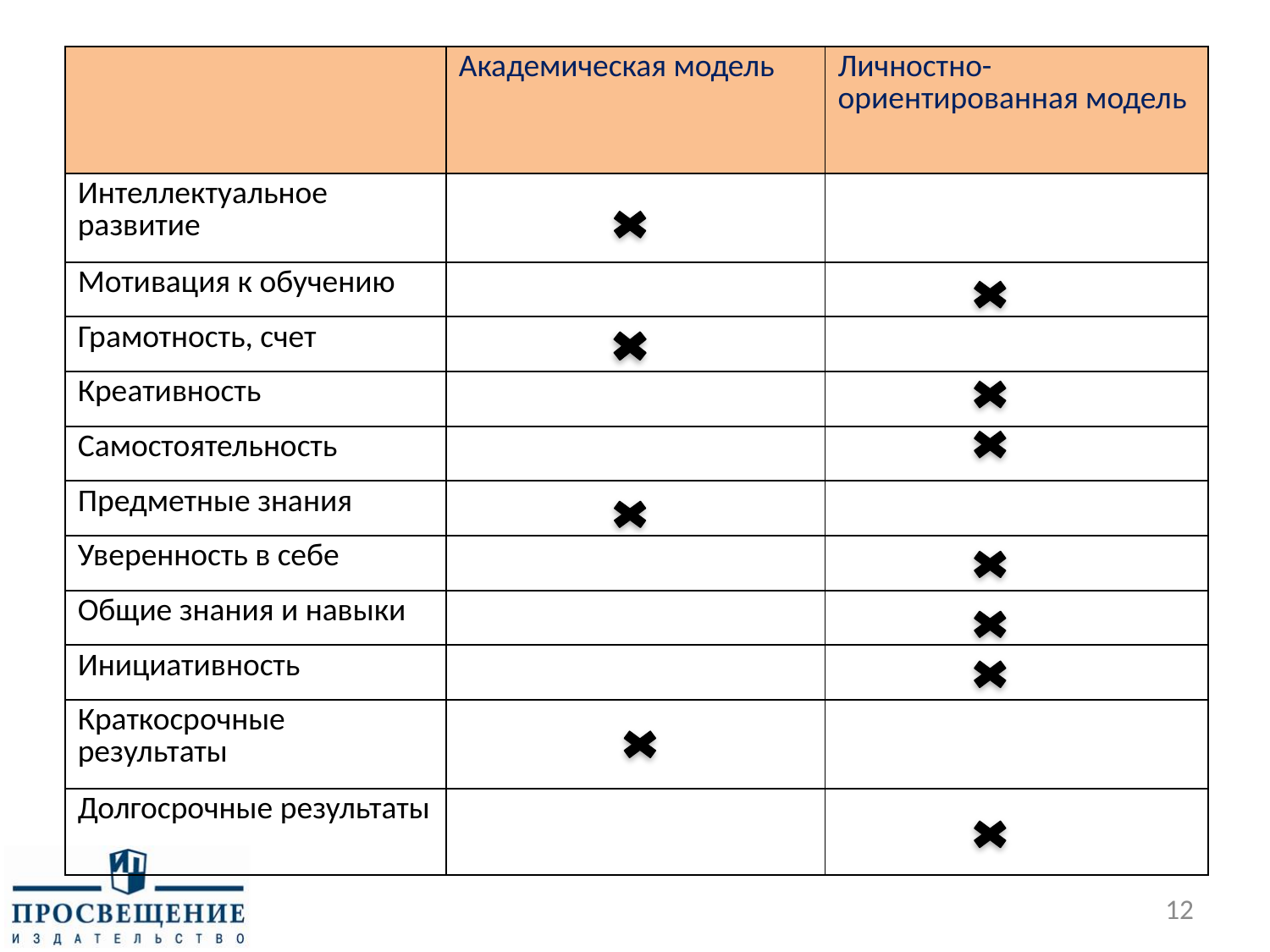

|  | Академическая модель | Личностно-ориентированная модель |
| --- | --- | --- |
| Интеллектуальное развитие |  |  |
| Мотивация к обучению |  |  |
| Грамотность, счет |  |  |
| Креативность |  |  |
| Самостоятельность |  |  |
| Предметные знания |  |  |
| Уверенность в себе |  |  |
| Общие знания и навыки |  |  |
| Инициативность |  |  |
| Краткосрочные результаты |  |  |
| Долгосрочные результаты |  |  |

12